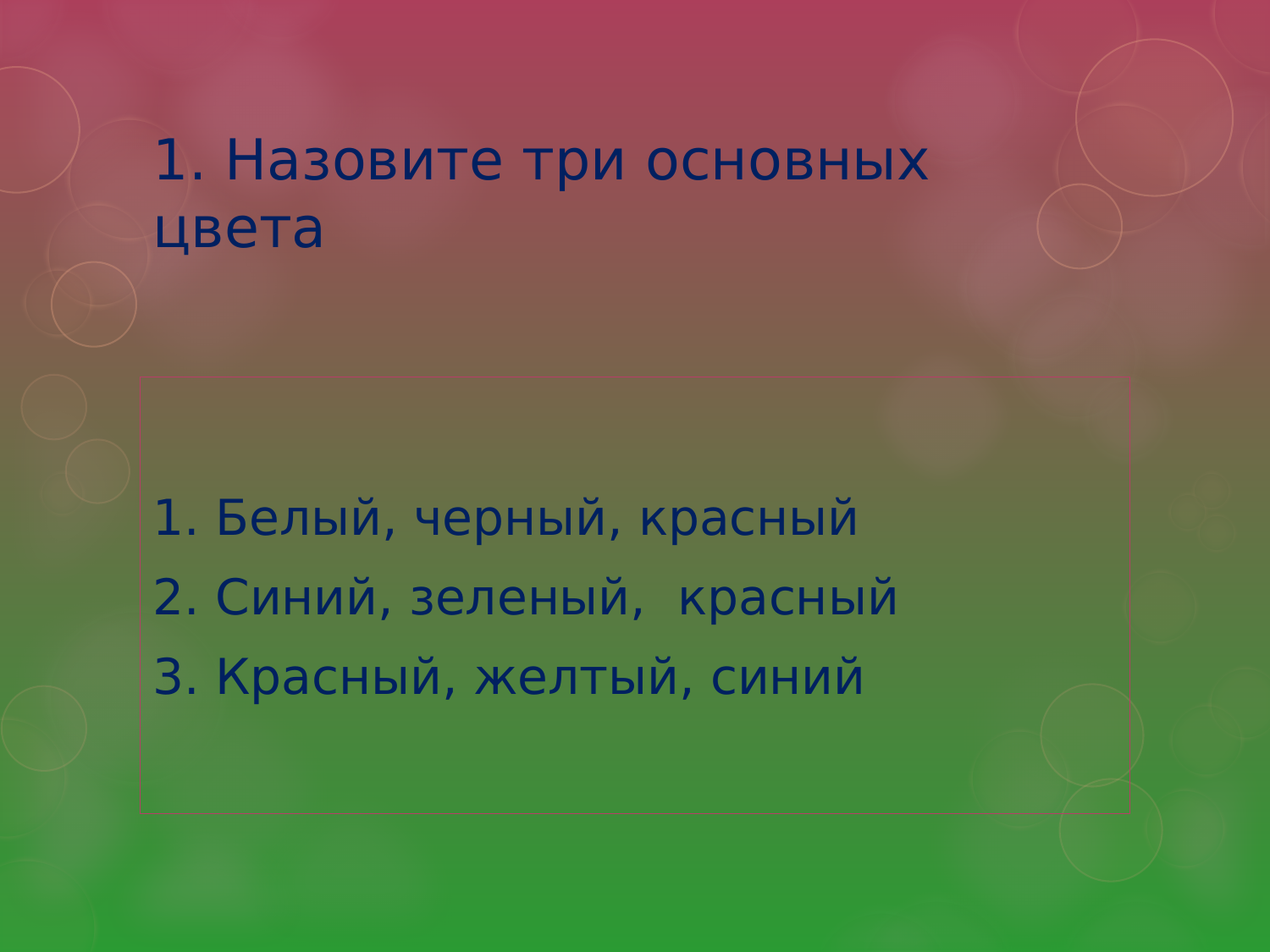

# 1. Назовите три основных цвета
1. Белый, черный, красный
2. Синий, зеленый,  красный
3. Красный, желтый, синий